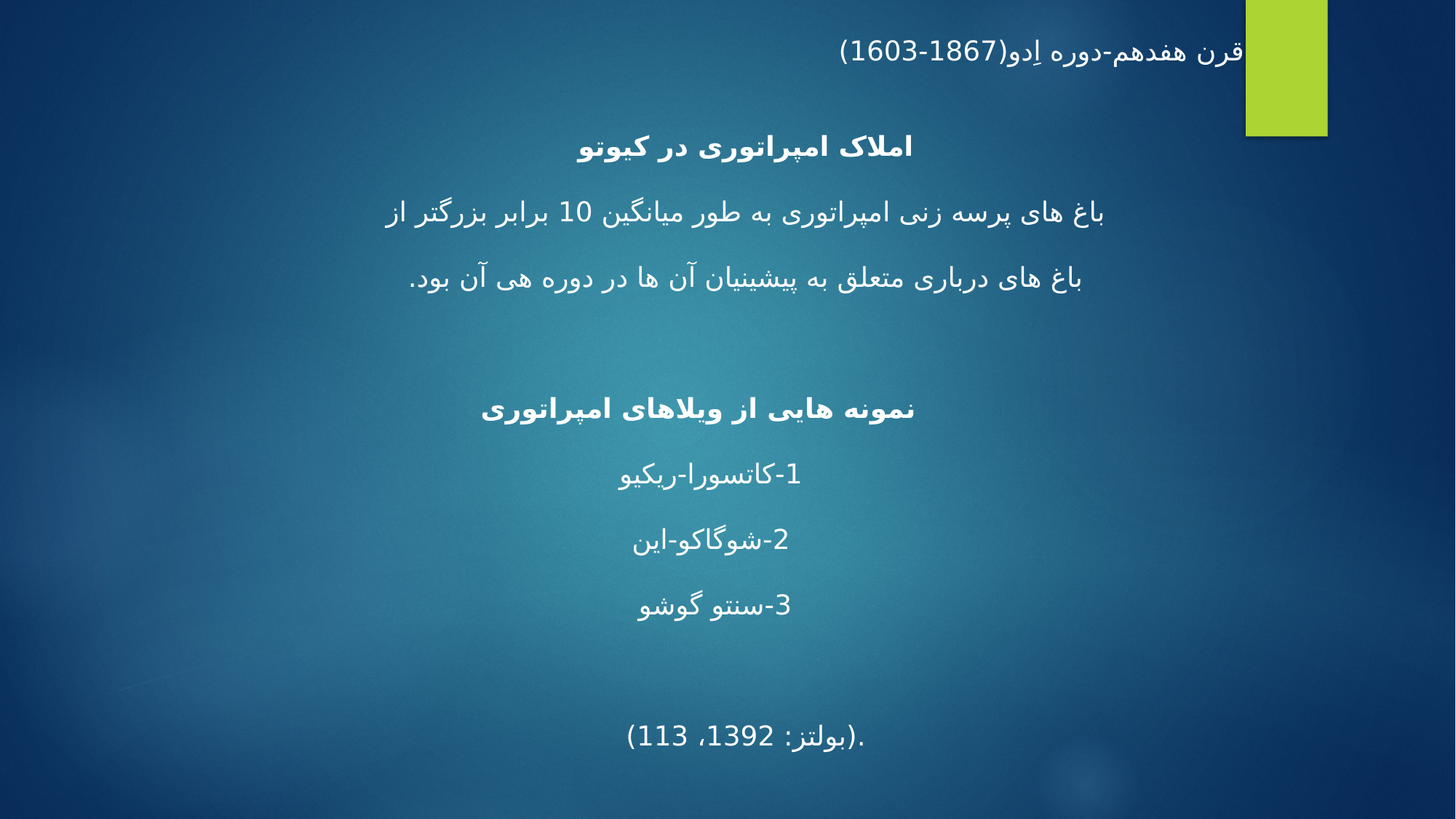

قرن هفدهم-دوره اِدو(1867-1603)
املاک امپراتوری در کیوتو
باغ های پرسه زنی امپراتوری به طور میانگین 10 برابر بزرگتر از باغ های درباری متعلق به پیشینیان آن ها در دوره هی آن بود.

          نمونه هایی از ویلاهای امپراتوری
        1-کاتسورا-ریکیو
        2-شوگاکو-این
        3-سنتو گوشو

.(بولتز: 1392، 113)